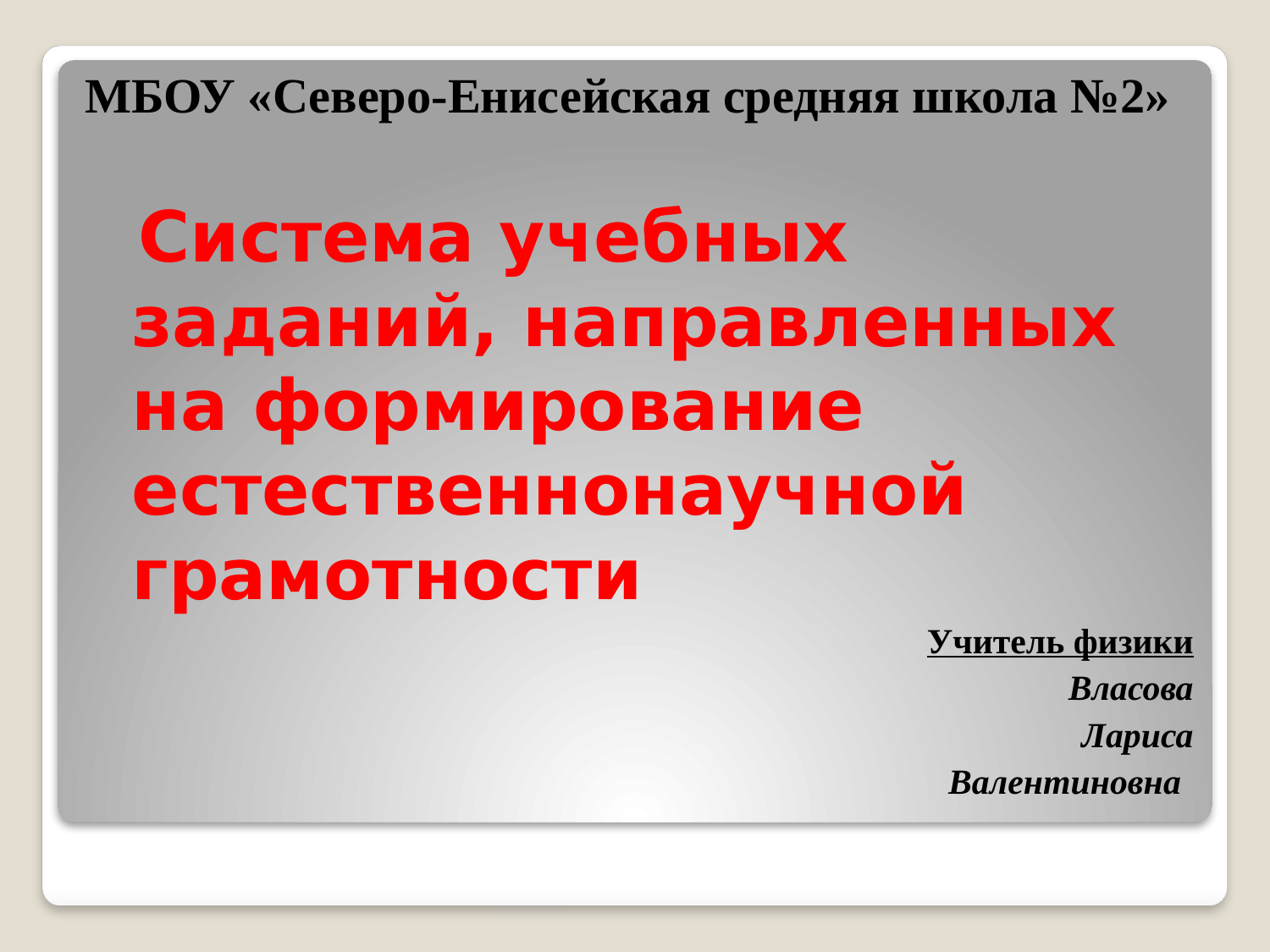

# МБОУ «Северо-Енисейская средняя школа №2»
  Система учебных заданий, направленных на формирование естественнонаучной грамотности
Учитель физики
Власова
Лариса
Валентиновна